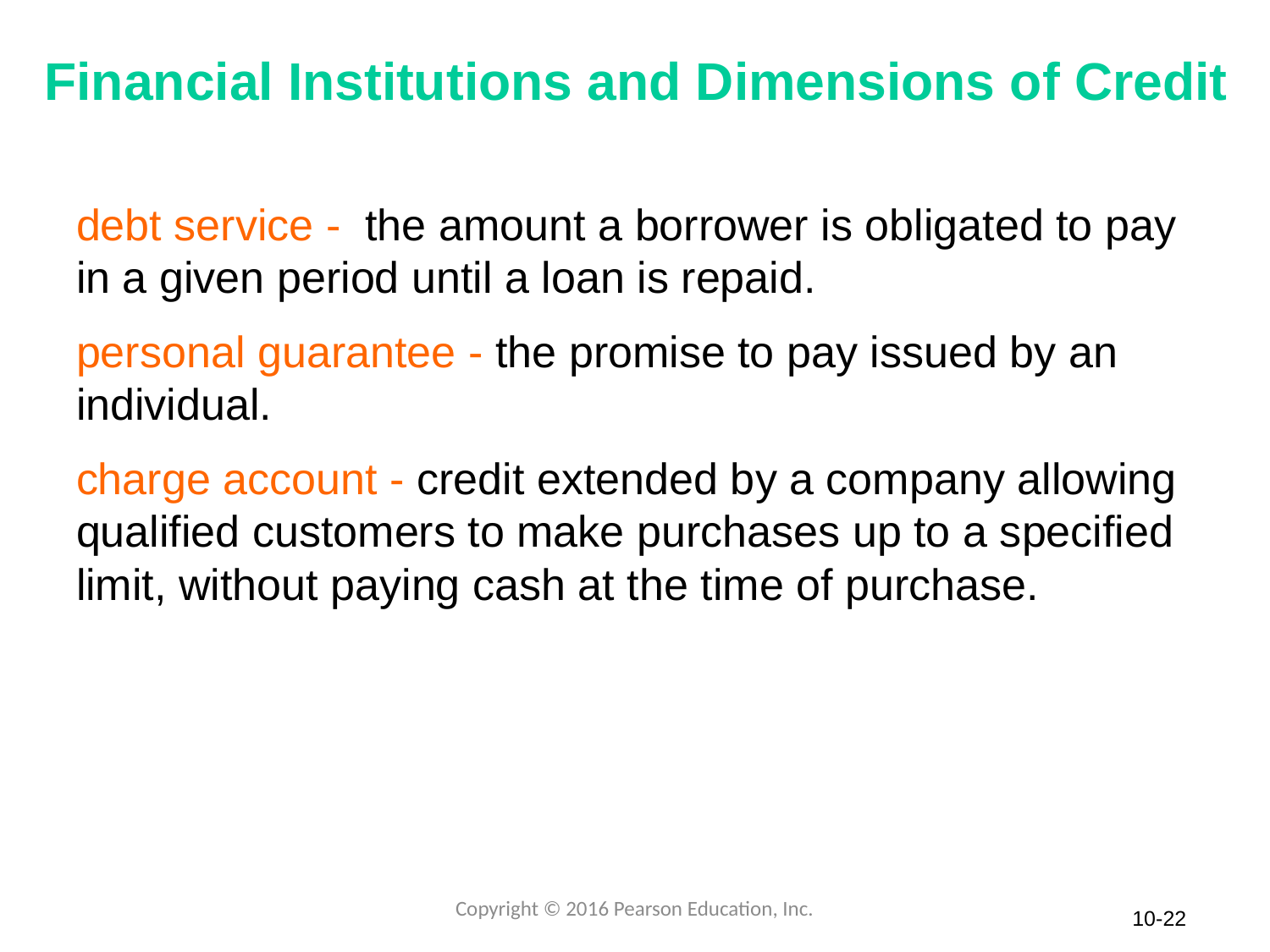

# Financial Institutions and Dimensions of Credit
debt service -  the amount a borrower is obligated to pay in a given period until a loan is repaid.

personal guarantee - the promise to pay issued by an individual.

charge account - credit extended by a company allowing qualified customers to make purchases up to a specified limit, without paying cash at the time of purchase.
Copyright © 2016 Pearson Education, Inc.